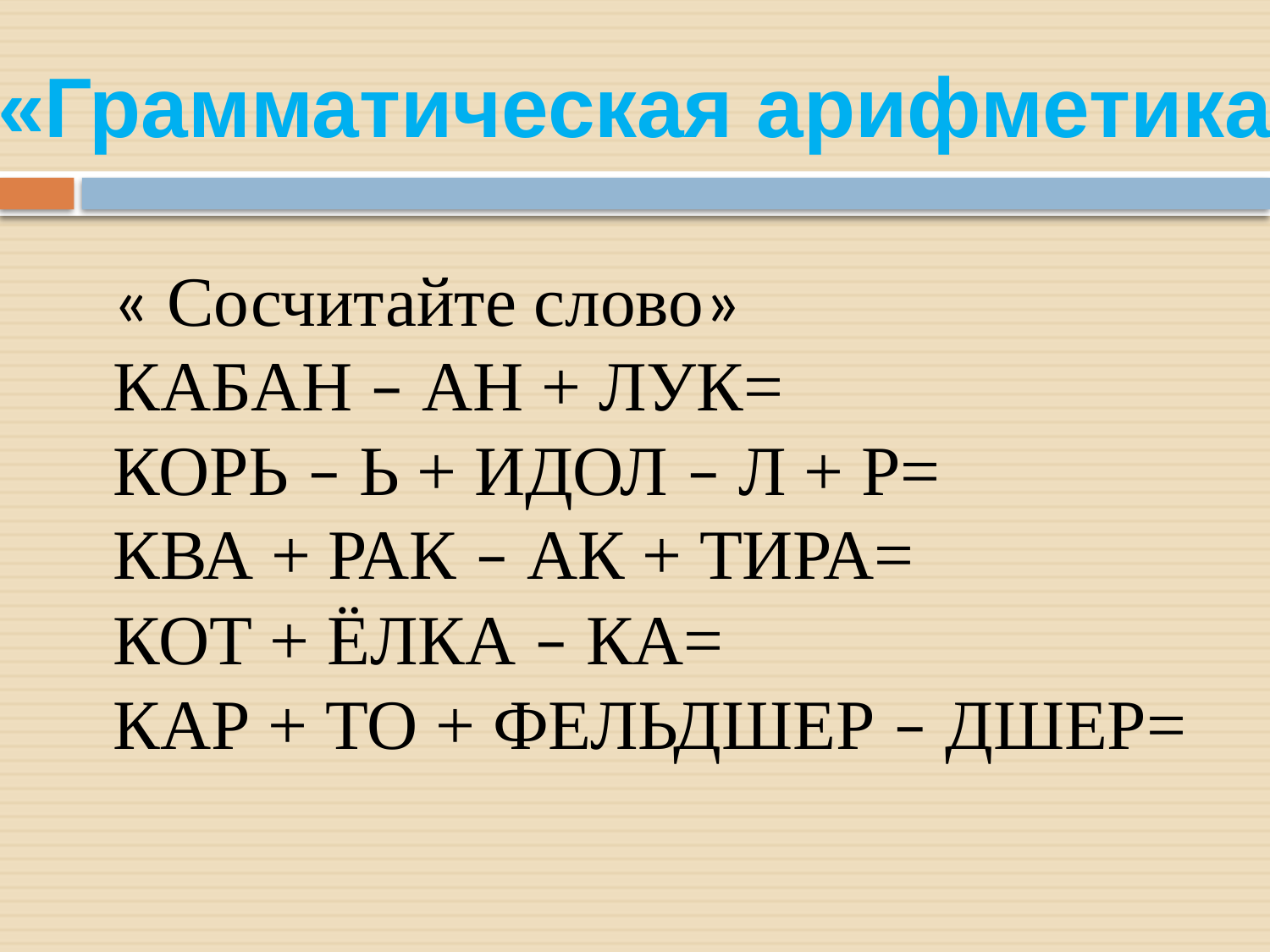

«Грамматическая арифметика»
« Сосчитайте слово»
КАБАН – АН + ЛУК=
КОРЬ – Ь + ИДОЛ – Л + Р=
КВА + РАК – АК + ТИРА=
КОТ + ЁЛКА – КА=
КАР + ТО + ФЕЛЬДШЕР – ДШЕР=